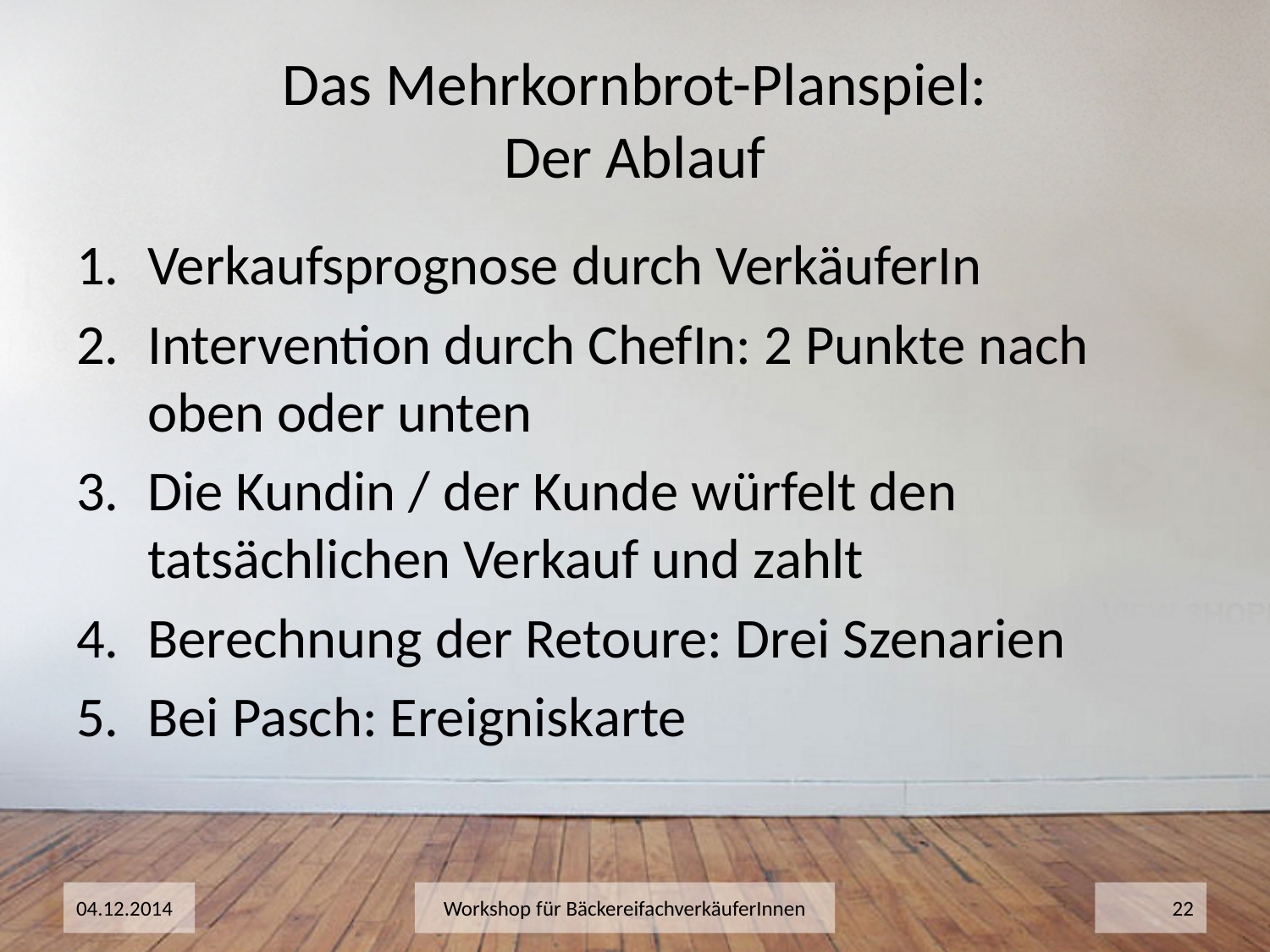

# Das Mehrkornbrot-Planspiel: Der Ablauf
Verkaufsprognose durch VerkäuferIn
Intervention durch ChefIn: 2 Punkte nach oben oder unten
Die Kundin / der Kunde würfelt den tatsächlichen Verkauf und zahlt
Berechnung der Retoure: Drei Szenarien
Bei Pasch: Ereigniskarte
04.12.2014
Workshop für BäckereifachverkäuferInnen
22